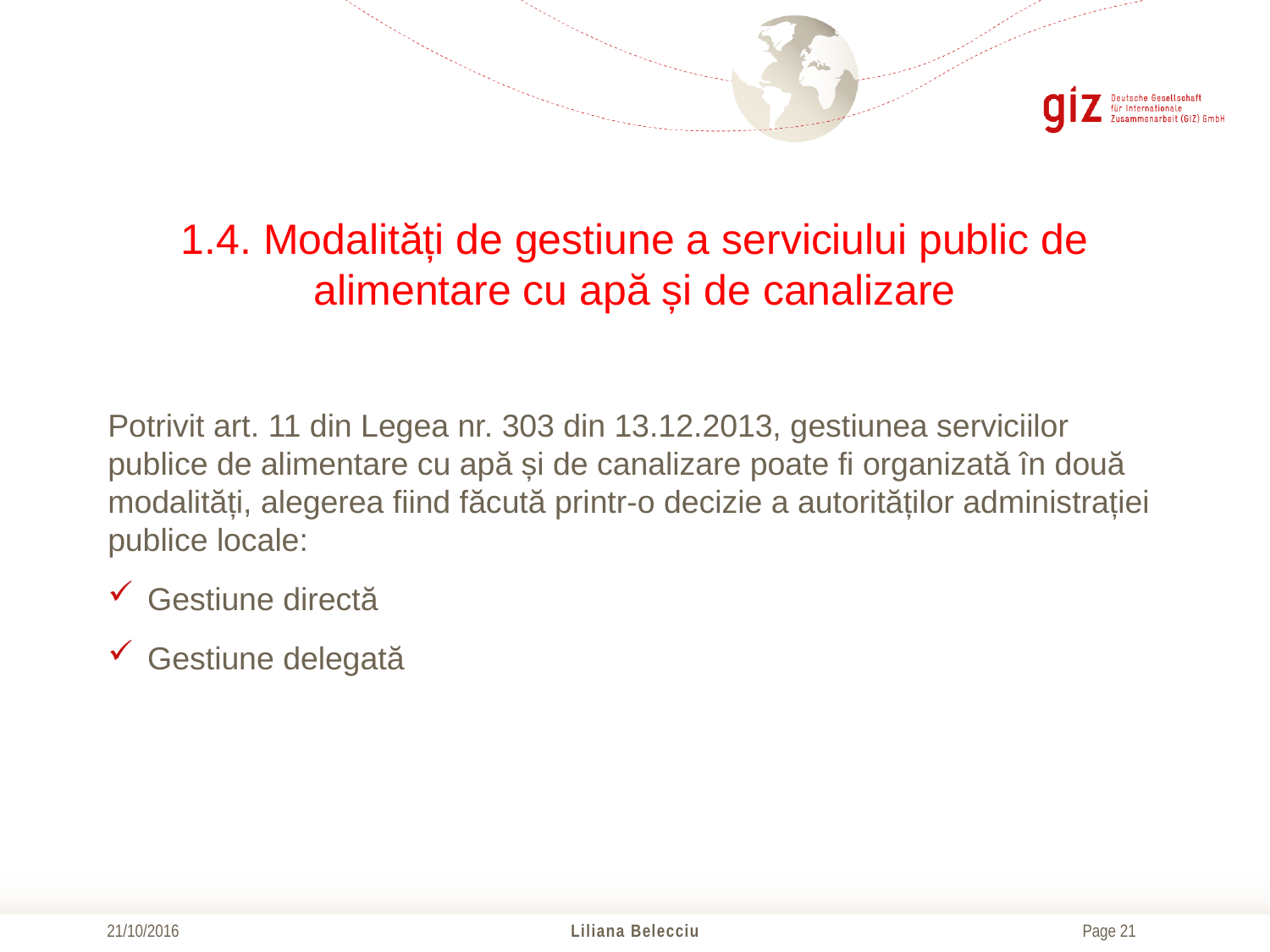

# 1.4. Modalități de gestiune a serviciului public de alimentare cu apă și de canalizare

Potrivit art. 11 din Legea nr. 303 din 13.12.2013, gestiunea serviciilor publice de alimentare cu apă și de canalizare poate fi organizată în două modalități, alegerea fiind făcută printr-o decizie a autorităților administrației publice locale:
Gestiune directă
Gestiune delegată
21/10/2016
Liliana Belecciu